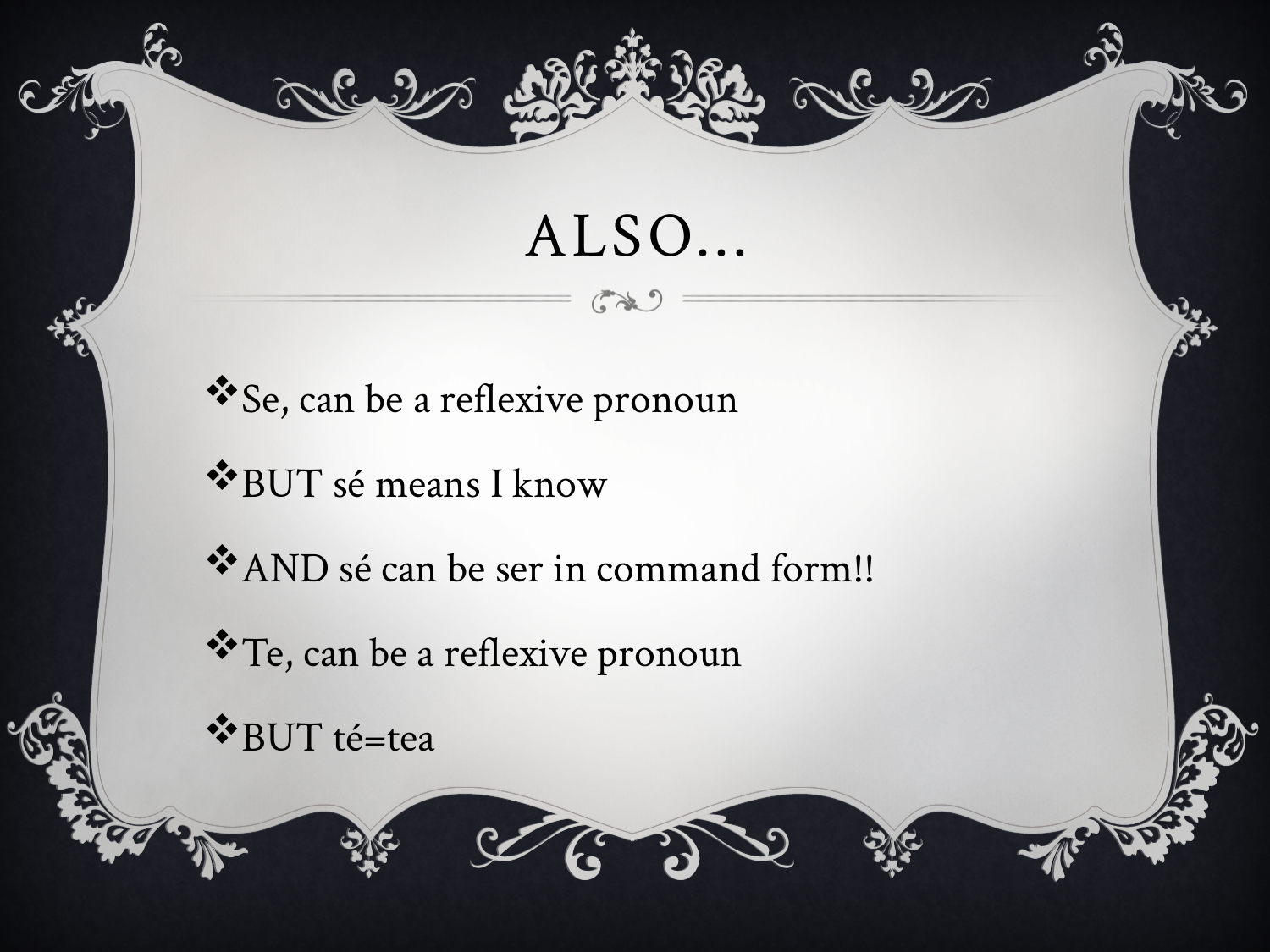

# Also…
Se, can be a reflexive pronoun
BUT sé means I know
AND sé can be ser in command form!!
Te, can be a reflexive pronoun
BUT té=tea